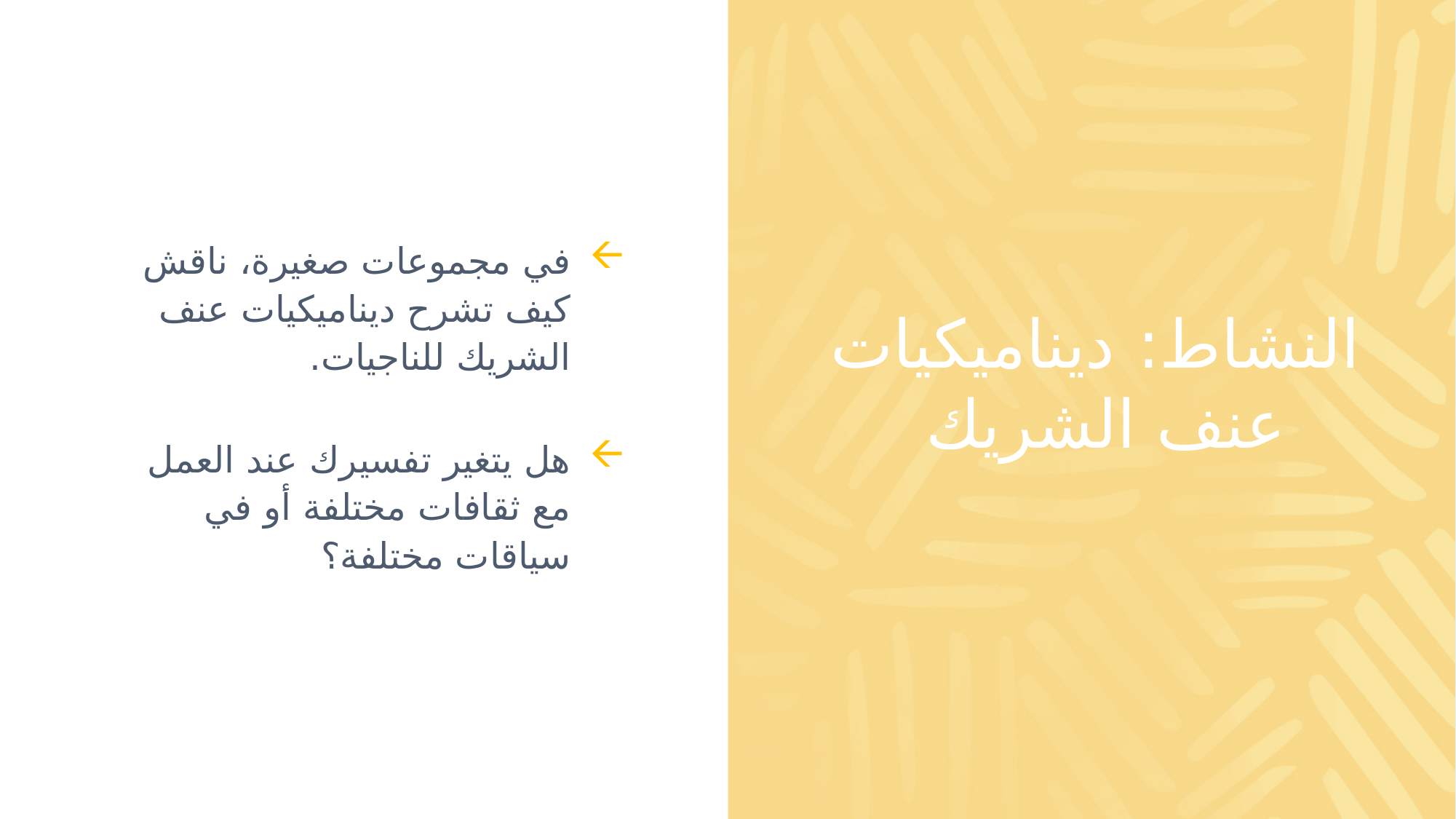

في مجموعات صغيرة، ناقش كيف تشرح ديناميكيات عنف الشريك للناجيات.
هل يتغير تفسيرك عند العمل مع ثقافات مختلفة أو في سياقات مختلفة؟
# النشاط: ديناميكيات عنف الشريك